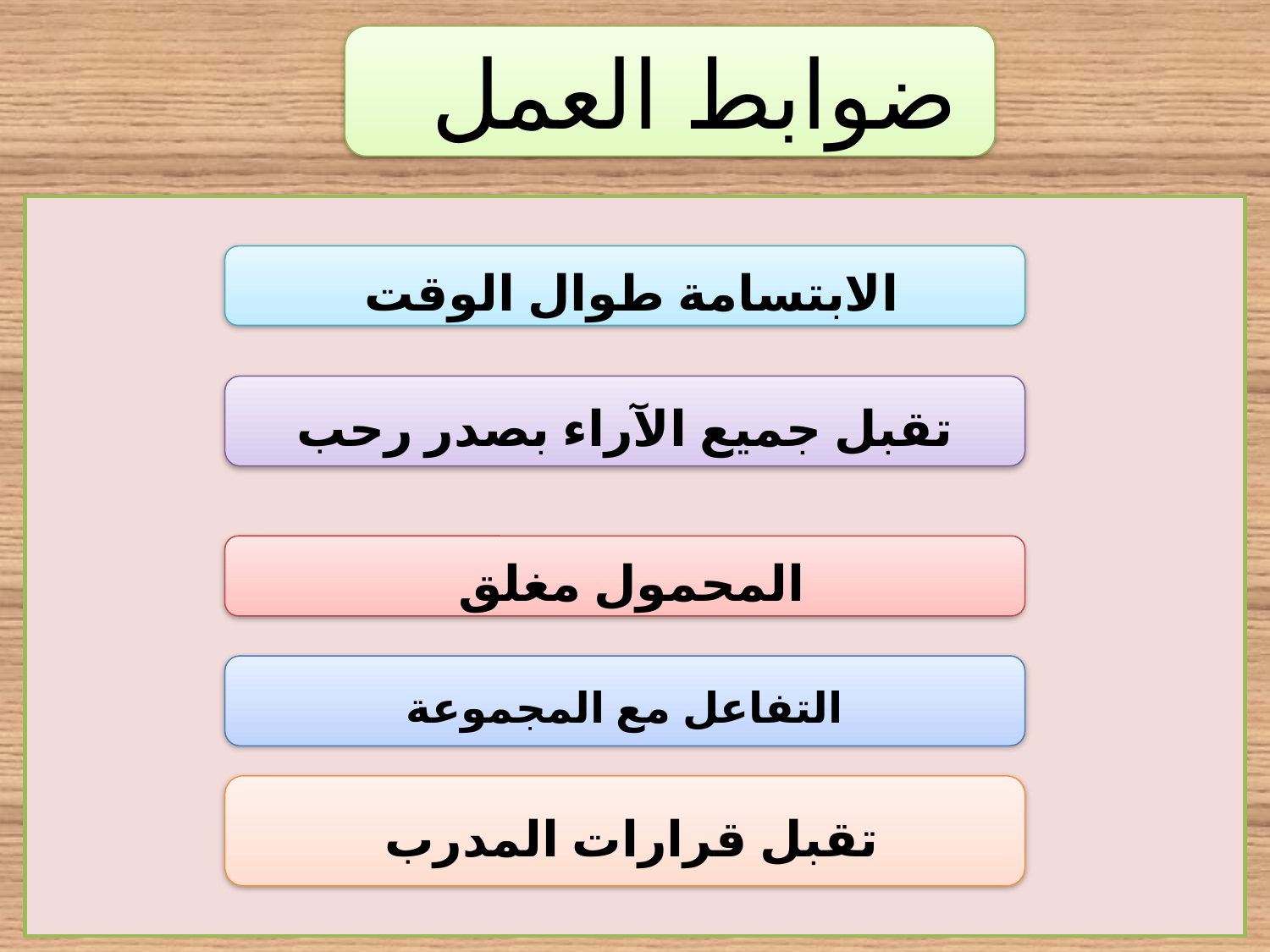

ضوابط العمل

الابتسامة طوال الوقت
تقبل جميع الآراء بصدر رحب
المحمول مغلق
التفاعل مع المجموعة
تقبل قرارات المدرب